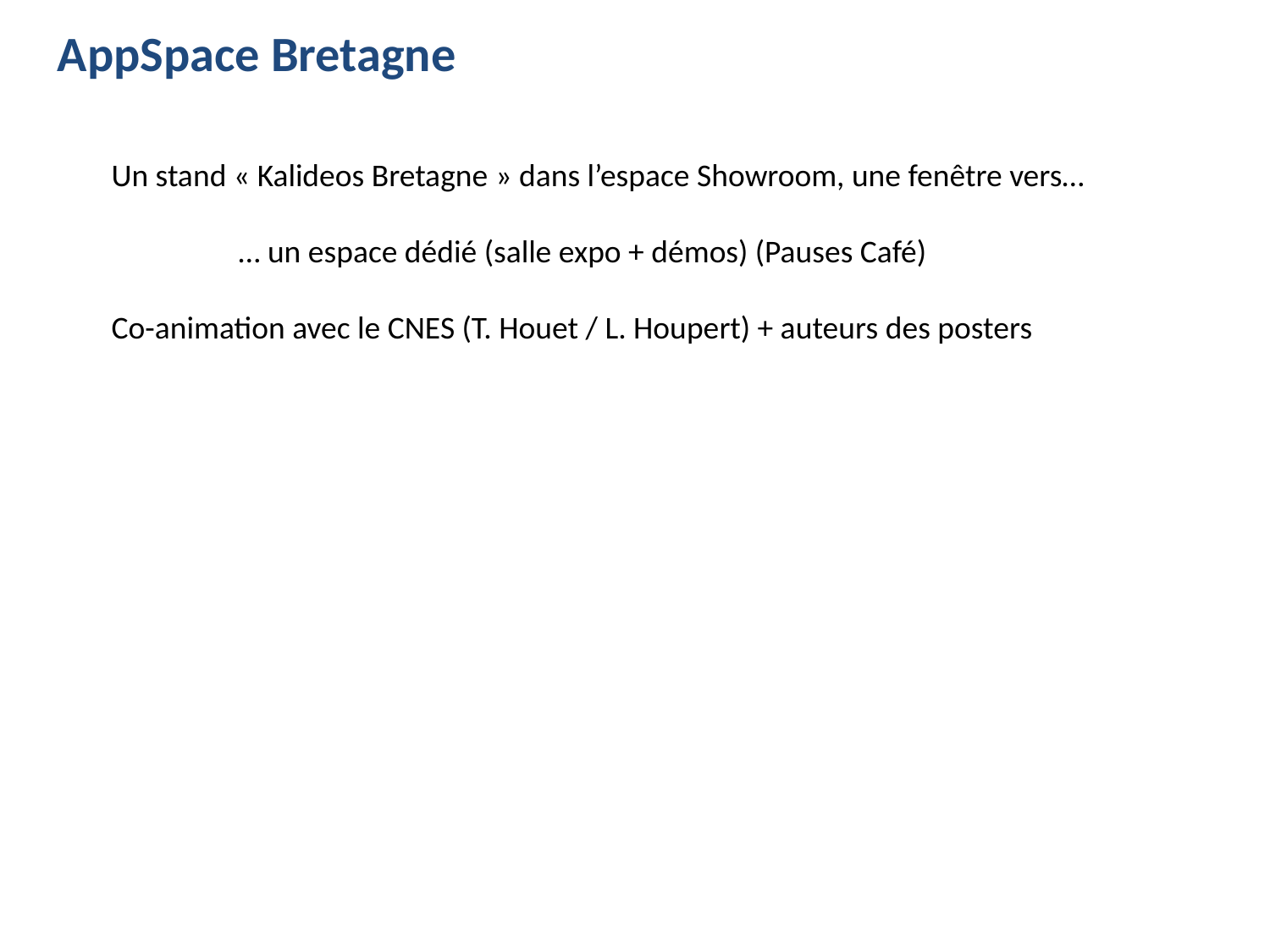

AppSpace Bretagne
Un stand « Kalideos Bretagne » dans l’espace Showroom, une fenêtre vers…

	… un espace dédié (salle expo + démos) (Pauses Café)

Co-animation avec le CNES (T. Houet / L. Houpert) + auteurs des posters